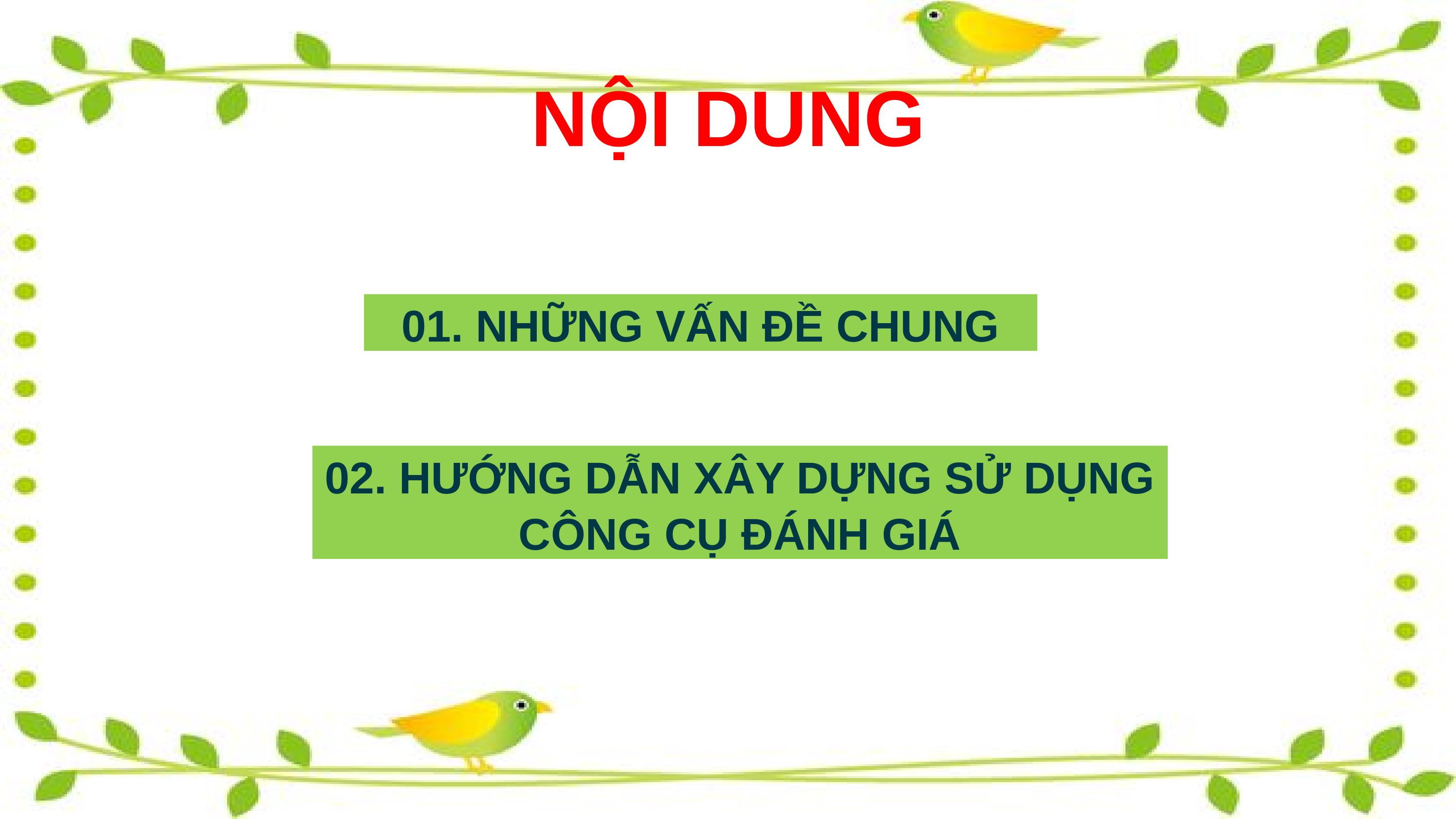

NỘI DUNG
01. NHỮNG VẤN ĐỀ CHUNG
02. HƯỚNG DẪN XÂY DỰNG SỬ DỤNG CÔNG CỤ ĐÁNH GIÁ